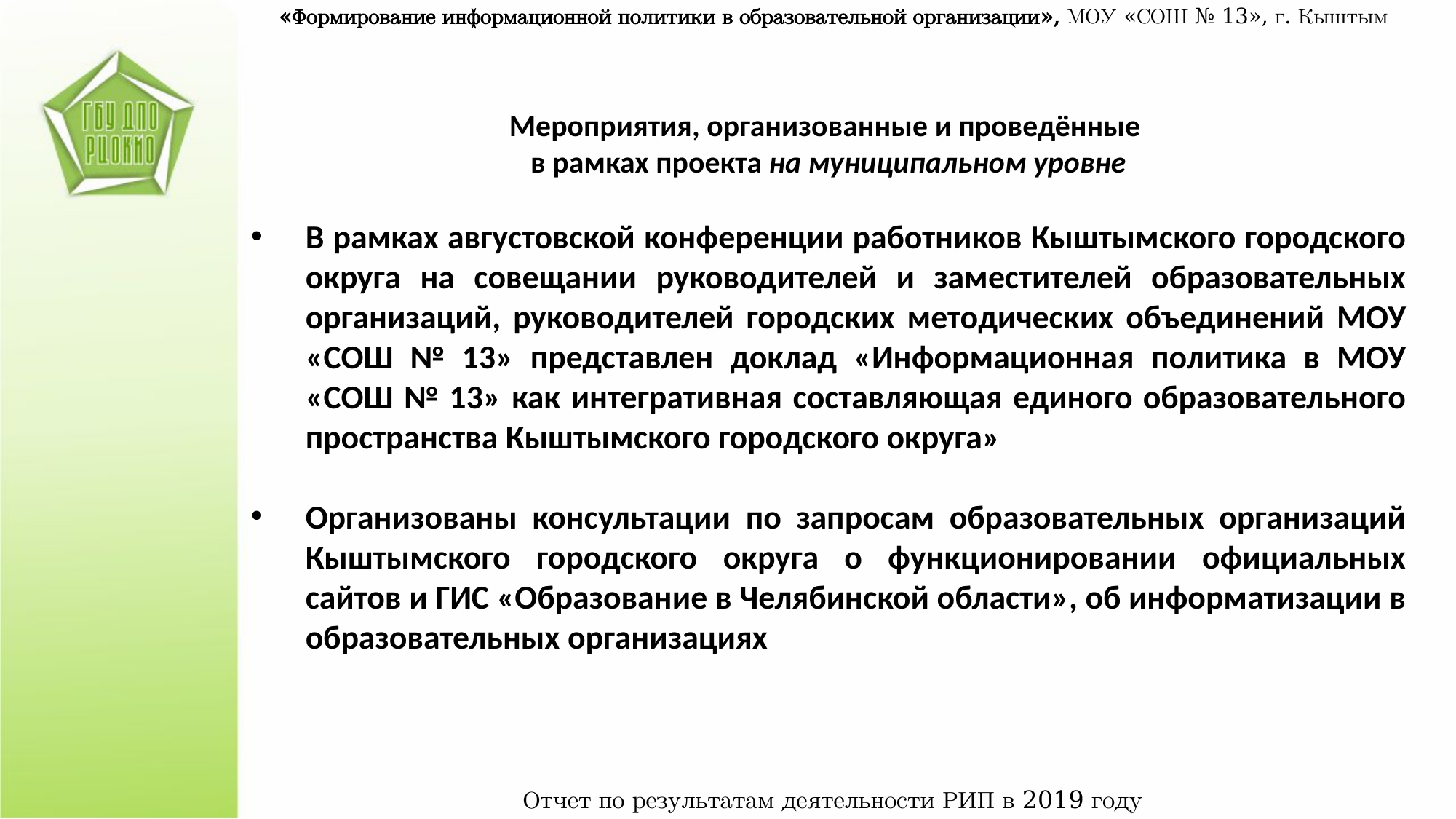

«Формирование информационной политики в образовательной организации», МОУ «СОШ № 13», г. Кыштым
Мероприятия, организованные и проведённые
в рамках проекта на муниципальном уровне

В рамках августовской конференции работников Кыштымского городского округа на совещании руководителей и заместителей образовательных организаций, руководителей городских методических объединений МОУ «СОШ № 13» представлен доклад «Информационная политика в МОУ «СОШ № 13» как интегративная составляющая единого образовательного пространства Кыштымского городского округа»

Организованы консультации по запросам образовательных организаций Кыштымского городского округа о функционировании официальных сайтов и ГИС «Образование в Челябинской области», об информатизации в образовательных организациях
Отчет по результатам деятельности РИП в 2019 году